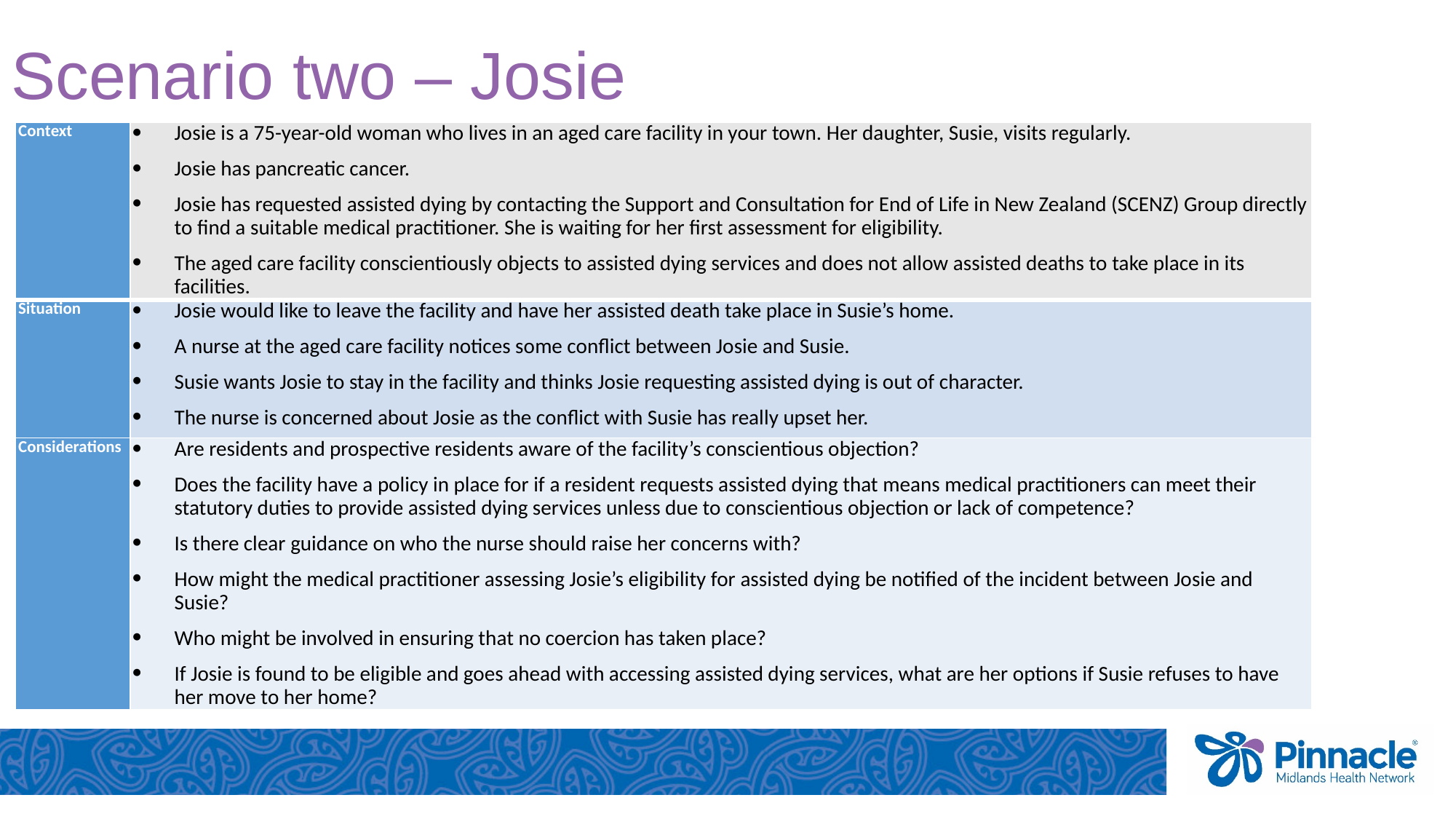

# Scenario two – Josie
| Context | Josie is a 75-year-old woman who lives in an aged care facility in your town. Her daughter, Susie, visits regularly. Josie has pancreatic cancer. Josie has requested assisted dying by contacting the Support and Consultation for End of Life in New Zealand (SCENZ) Group directly to find a suitable medical practitioner. She is waiting for her first assessment for eligibility. The aged care facility conscientiously objects to assisted dying services and does not allow assisted deaths to take place in its facilities. |
| --- | --- |
| Situation | Josie would like to leave the facility and have her assisted death take place in Susie’s home. A nurse at the aged care facility notices some conflict between Josie and Susie. Susie wants Josie to stay in the facility and thinks Josie requesting assisted dying is out of character. The nurse is concerned about Josie as the conflict with Susie has really upset her. |
| Considerations | Are residents and prospective residents aware of the facility’s conscientious objection? Does the facility have a policy in place for if a resident requests assisted dying that means medical practitioners can meet their statutory duties to provide assisted dying services unless due to conscientious objection or lack of competence? Is there clear guidance on who the nurse should raise her concerns with? How might the medical practitioner assessing Josie’s eligibility for assisted dying be notified of the incident between Josie and Susie? Who might be involved in ensuring that no coercion has taken place? If Josie is found to be eligible and goes ahead with accessing assisted dying services, what are her options if Susie refuses to have her move to her home? |